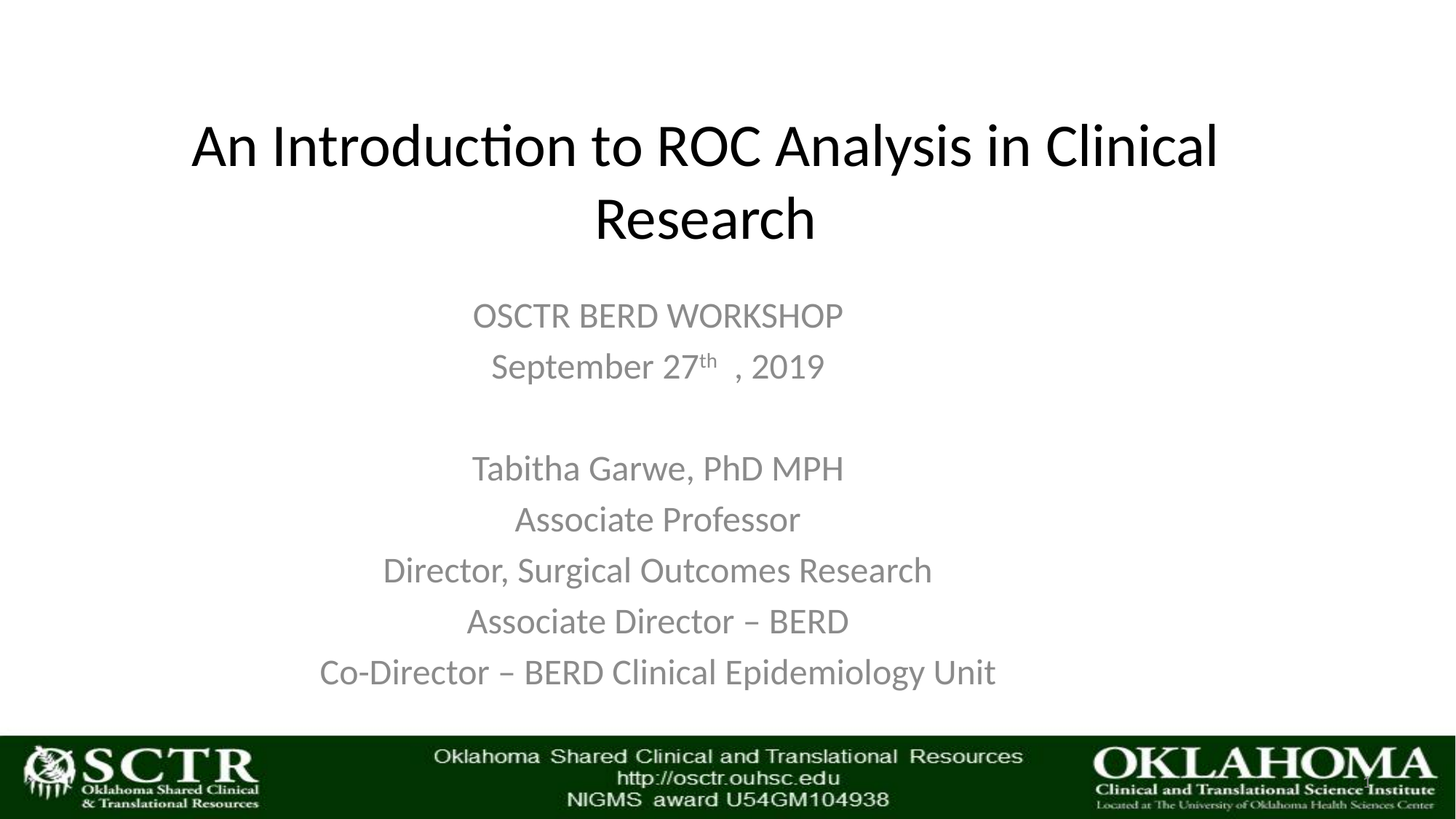

# An Introduction to ROC Analysis in Clinical Research
OSCTR BERD WORKSHOP
September 27th  , 2019

Tabitha Garwe, PhD MPH
Associate Professor
Director, Surgical Outcomes Research
Associate Director – BERD
Co-Director – BERD Clinical Epidemiology Unit

1